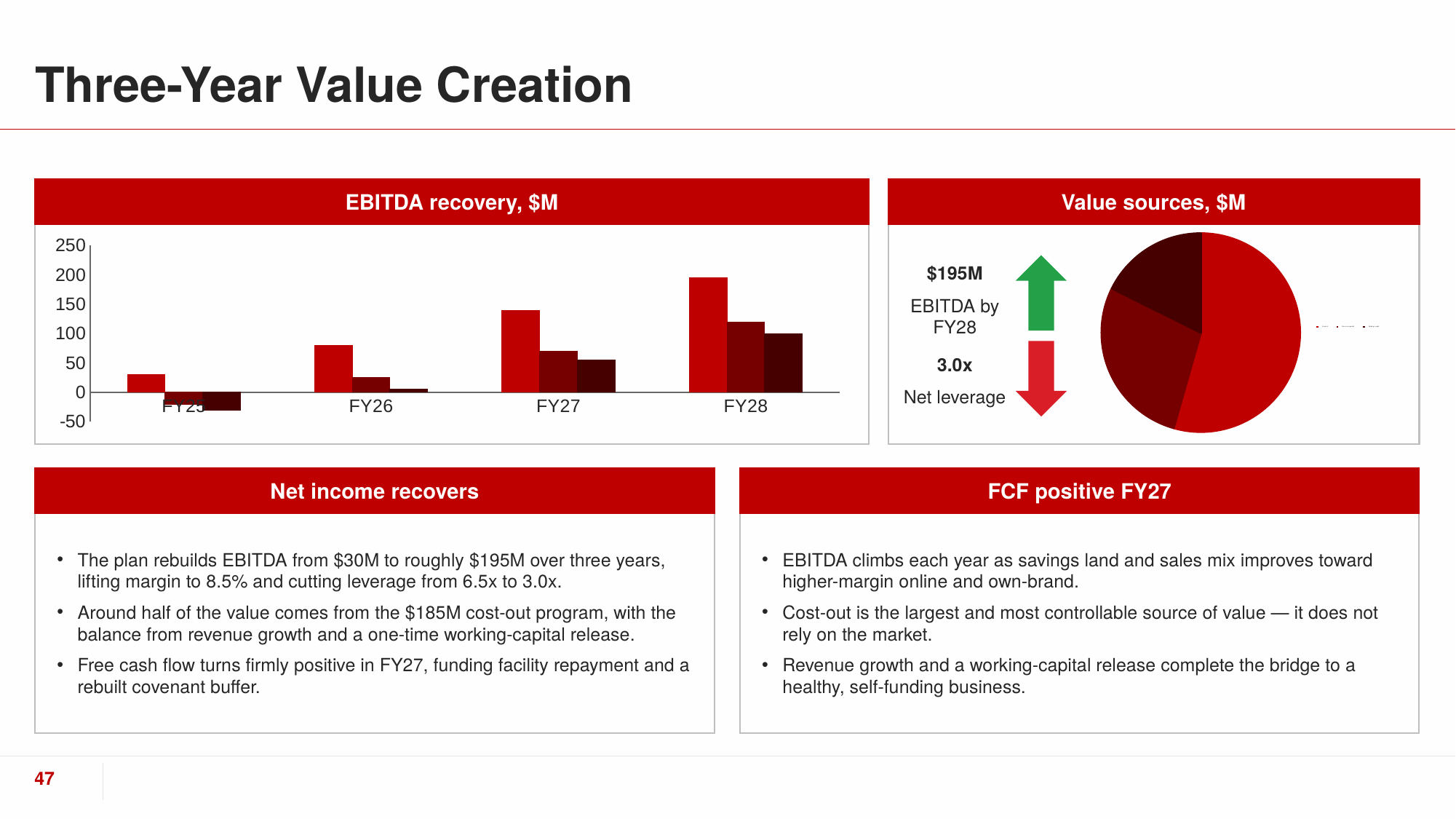

# Three-Year Value Creation
EBITDA recovery, $M
Value sources, $M

### Chart

| Category | Value |
|---|---|
| Cost-out | 185.0 |
| Revenue growth | 95.0 |
| Working capital | 60.0 |

### Chart

| Category | EBITDA | Free cash flow | Net income |
|---|---|---|---|
| FY25 | 30.0 | -20.0 | -30.0 |
| FY26 | 80.0 | 25.0 | 5.0 |
| FY27 | 140.0 | 70.0 | 55.0 |
| FY28 | 195.0 | 120.0 | 100.0 |
$195M
EBITDA by FY28

3.0x
Net leverage
Net income recovers
FCF positive FY27
The plan rebuilds EBITDA from $30M to roughly $195M over three years, lifting margin to 8.5% and cutting leverage from 6.5x to 3.0x.
Around half of the value comes from the $185M cost-out program, with the balance from revenue growth and a one-time working-capital release.
Free cash flow turns firmly positive in FY27, funding facility repayment and a rebuilt covenant buffer.
EBITDA climbs each year as savings land and sales mix improves toward higher-margin online and own-brand.
Cost-out is the largest and most controllable source of value — it does not rely on the market.
Revenue growth and a working-capital release complete the bridge to a healthy, self-funding business.
47